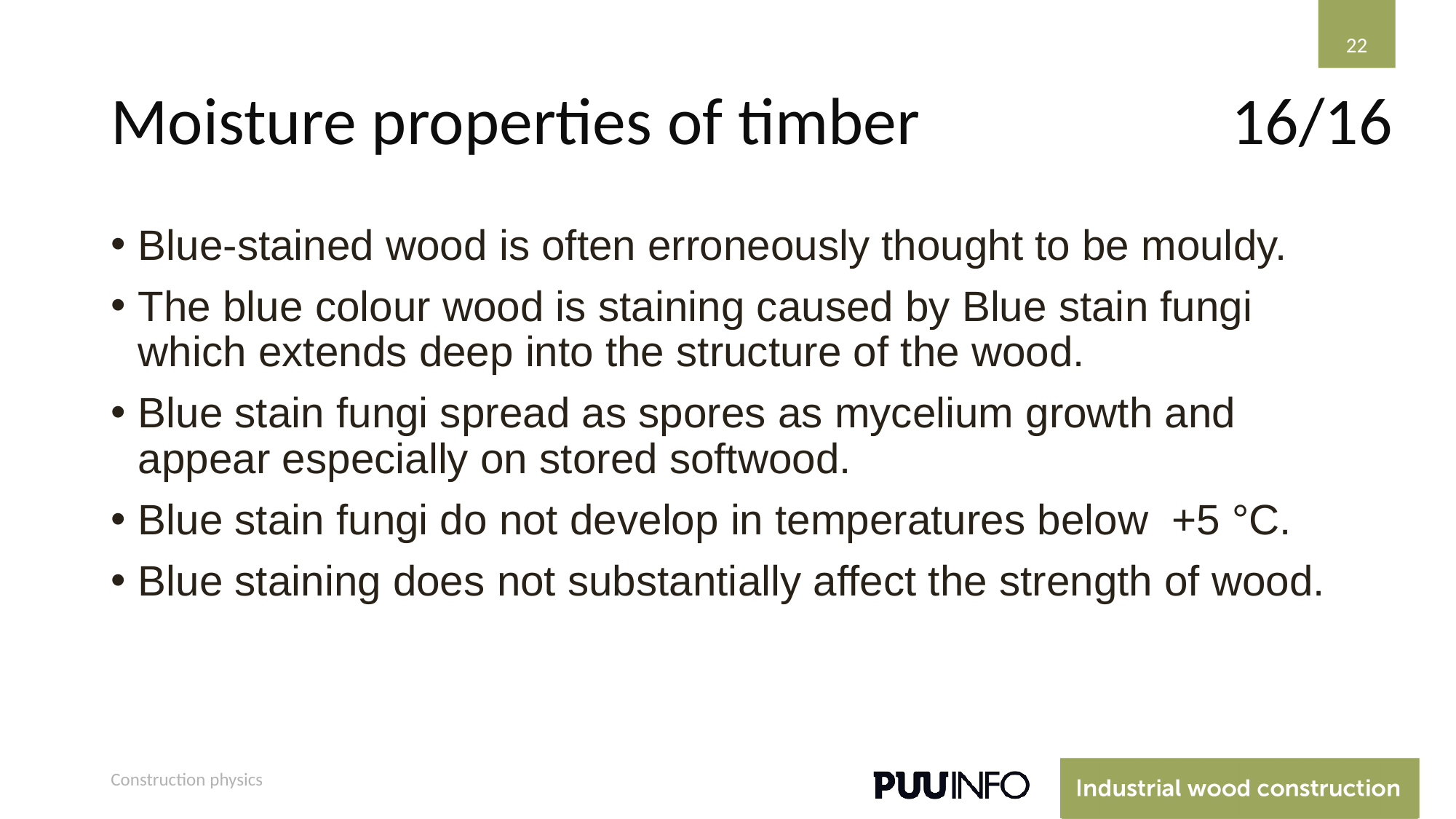

22
# Moisture properties of timber
16/16
Blue-stained wood is often erroneously thought to be mouldy.
The blue colour wood is staining caused by Blue stain fungi which extends deep into the structure of the wood.
Blue stain fungi spread as spores as mycelium growth and appear especially on stored softwood.
Blue stain fungi do not develop in temperatures below  +5 °C.
Blue staining does not substantially affect the strength of wood.
Construction physics